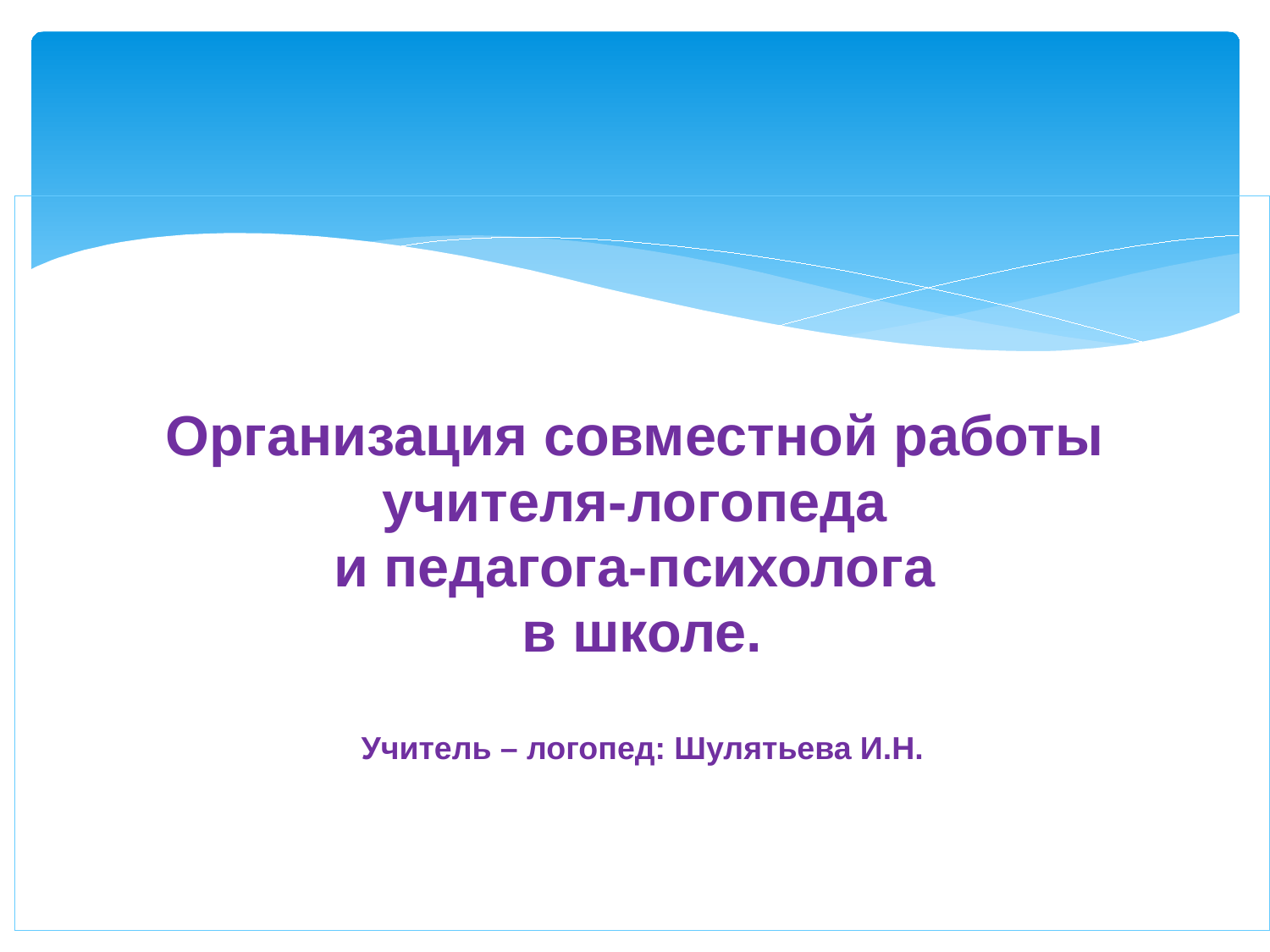

Организация совместной работы
учителя-логопеда
и педагога-психолога
в школе.

Учитель – логопед: Шулятьева И.Н.